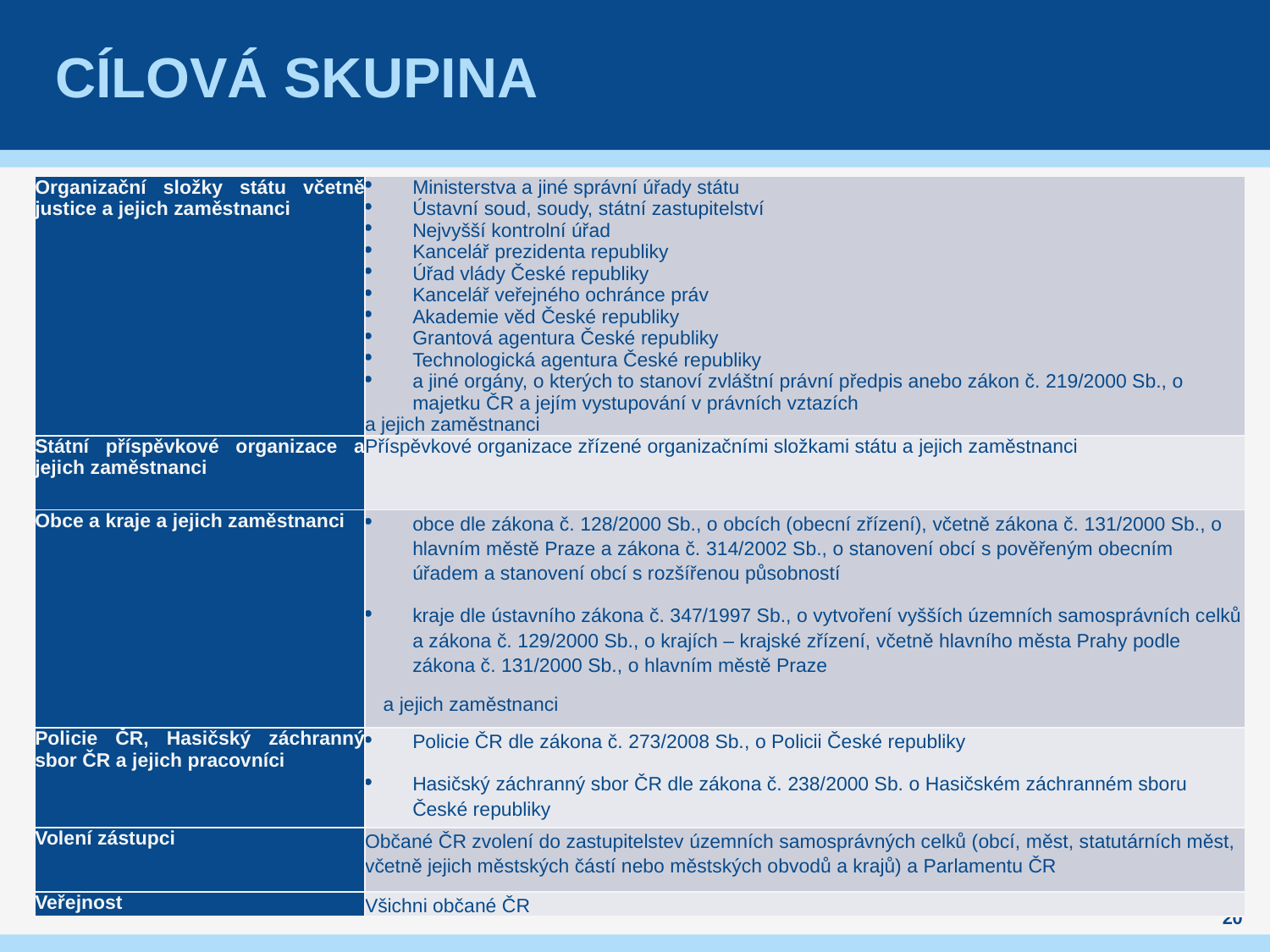

# Cílová Skupina
| Organizační složky státu včetně justice a jejich zaměstnanci | Ministerstva a jiné správní úřady státu Ústavní soud, soudy, státní zastupitelství Nejvyšší kontrolní úřad Kancelář prezidenta republiky Úřad vlády České republiky Kancelář veřejného ochránce práv Akademie věd České republiky Grantová agentura České republiky Technologická agentura České republiky a jiné orgány, o kterých to stanoví zvláštní právní předpis anebo zákon č. 219/2000 Sb., o majetku ČR a jejím vystupování v právních vztazích a jejich zaměstnanci |
| --- | --- |
| Státní příspěvkové organizace a jejich zaměstnanci | Příspěvkové organizace zřízené organizačními složkami státu a jejich zaměstnanci |
| Obce a kraje a jejich zaměstnanci | obce dle zákona č. 128/2000 Sb., o obcích (obecní zřízení), včetně zákona č. 131/2000 Sb., o hlavním městě Praze a zákona č. 314/2002 Sb., o stanovení obcí s pověřeným obecním úřadem a stanovení obcí s rozšířenou působností kraje dle ústavního zákona č. 347/1997 Sb., o vytvoření vyšších územních samosprávních celků a zákona č. 129/2000 Sb., o krajích – krajské zřízení, včetně hlavního města Prahy podle zákona č. 131/2000 Sb., o hlavním městě Praze a jejich zaměstnanci |
| Policie ČR, Hasičský záchranný sbor ČR a jejich pracovníci | Policie ČR dle zákona č. 273/2008 Sb., o Policii České republiky Hasičský záchranný sbor ČR dle zákona č. 238/2000 Sb. o Hasičském záchranném sboru České republiky |
| Volení zástupci | Občané ČR zvolení do zastupitelstev územních samosprávných celků (obcí, měst, statutárních měst, včetně jejich městských částí nebo městských obvodů a krajů) a Parlamentu ČR |
| Veřejnost | Všichni občané ČR |

20